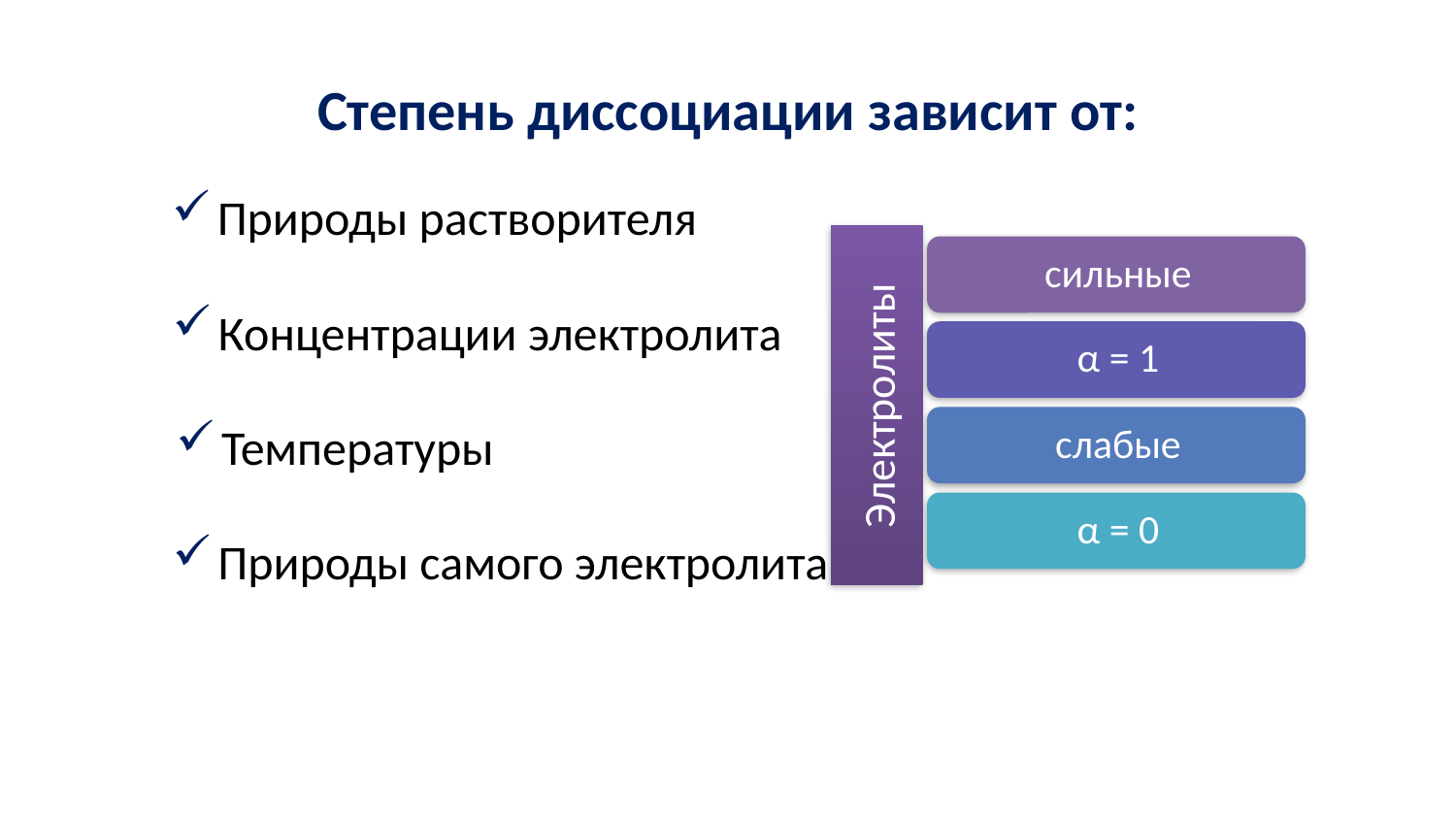

Степень диссоциации зависит от:
Природы растворителя
Электролиты
сильные
α = 1
слабые
α = 0
Концентрации электролита
Температуры
Природы самого электролита